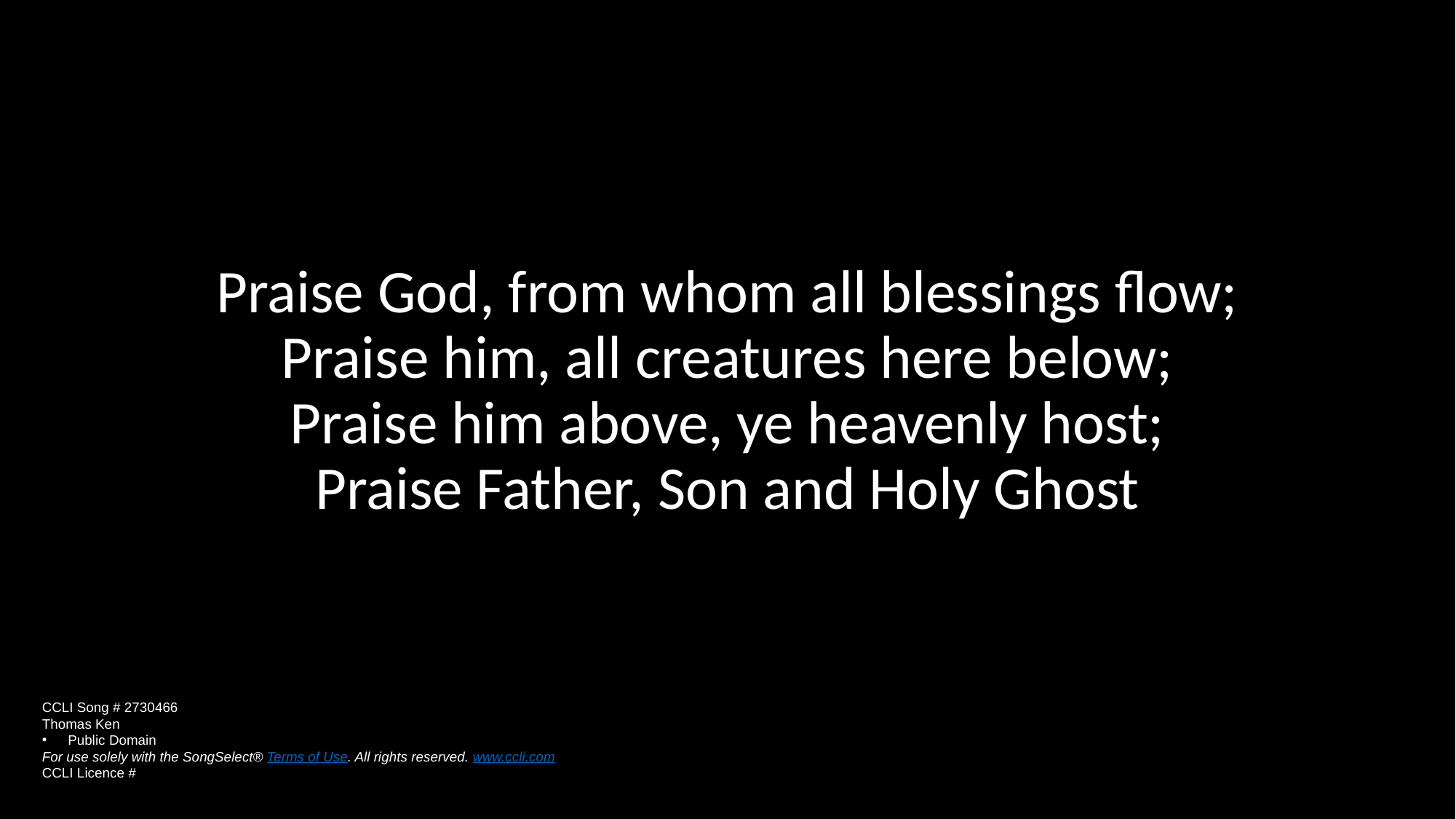

Praise God, from whom all blessings flow;
Praise him, all creatures here below;
Praise him above, ye heavenly host;
Praise Father, Son and Holy Ghost
CCLI Song # 2730466
Thomas Ken
Public Domain
For use solely with the SongSelect® Terms of Use. All rights reserved. www.ccli.com
CCLI Licence #